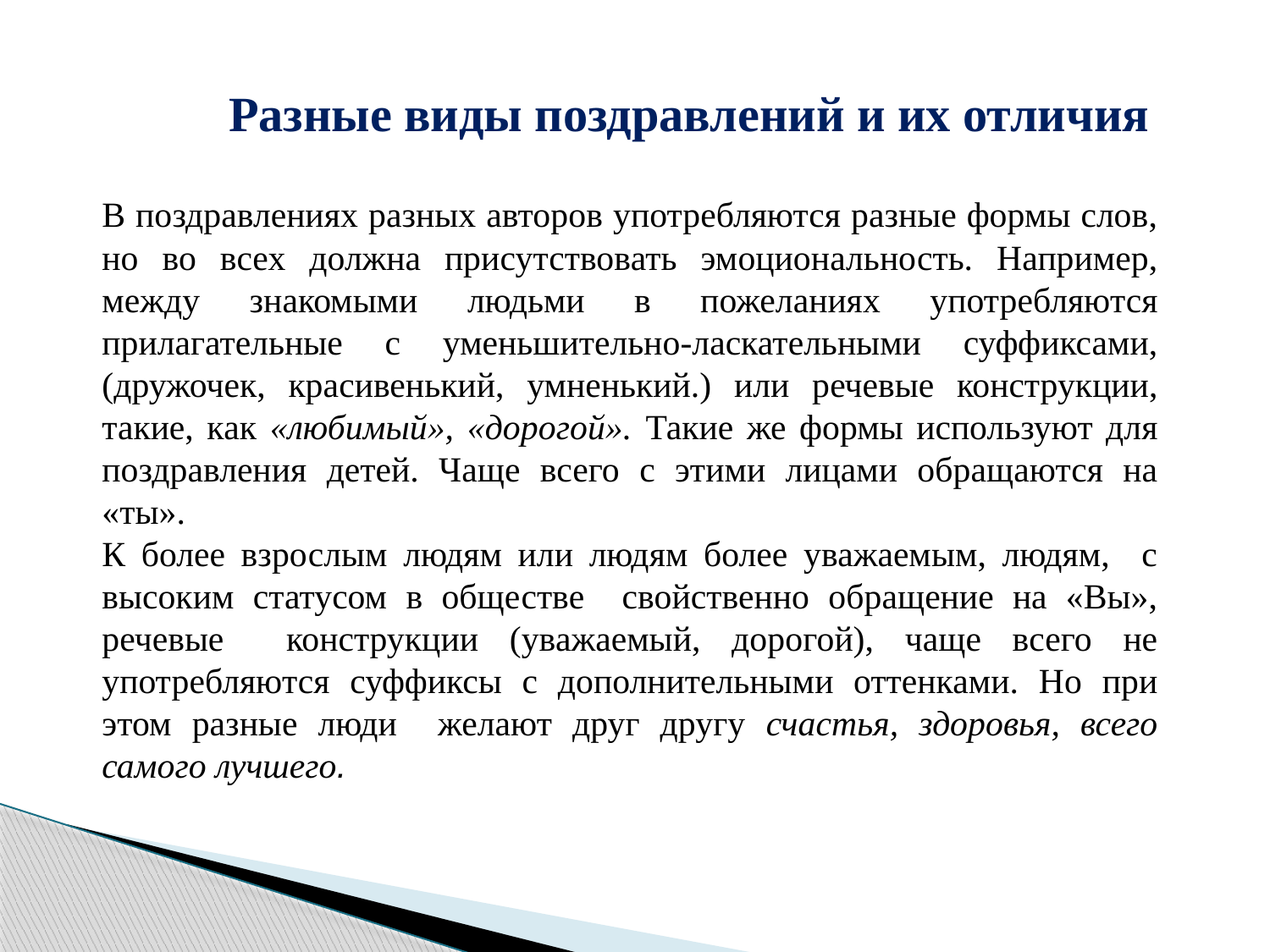

Разные виды поздравлений и их отличия

В поздравлениях разных авторов употребляются разные формы слов, но во всех должна присутствовать эмоциональность. Например, между знакомыми людьми в пожеланиях употребляются прилагательные с уменьшительно-ласкательными суффиксами, (дружочек, красивенький, умненький.) или речевые конструкции, такие, как «любимый», «дорогой». Такие же формы используют для поздравления детей. Чаще всего с этими лицами обращаются на «ты».
К более взрослым людям или людям более уважаемым, людям,  с высоким статусом в обществе  свойственно обращение на «Вы», речевые  конструкции (уважаемый, дорогой), чаще всего не употребляются суффиксы с дополнительными оттенками. Но при этом разные люди  желают друг другу счастья, здоровья, всего самого лучшего.